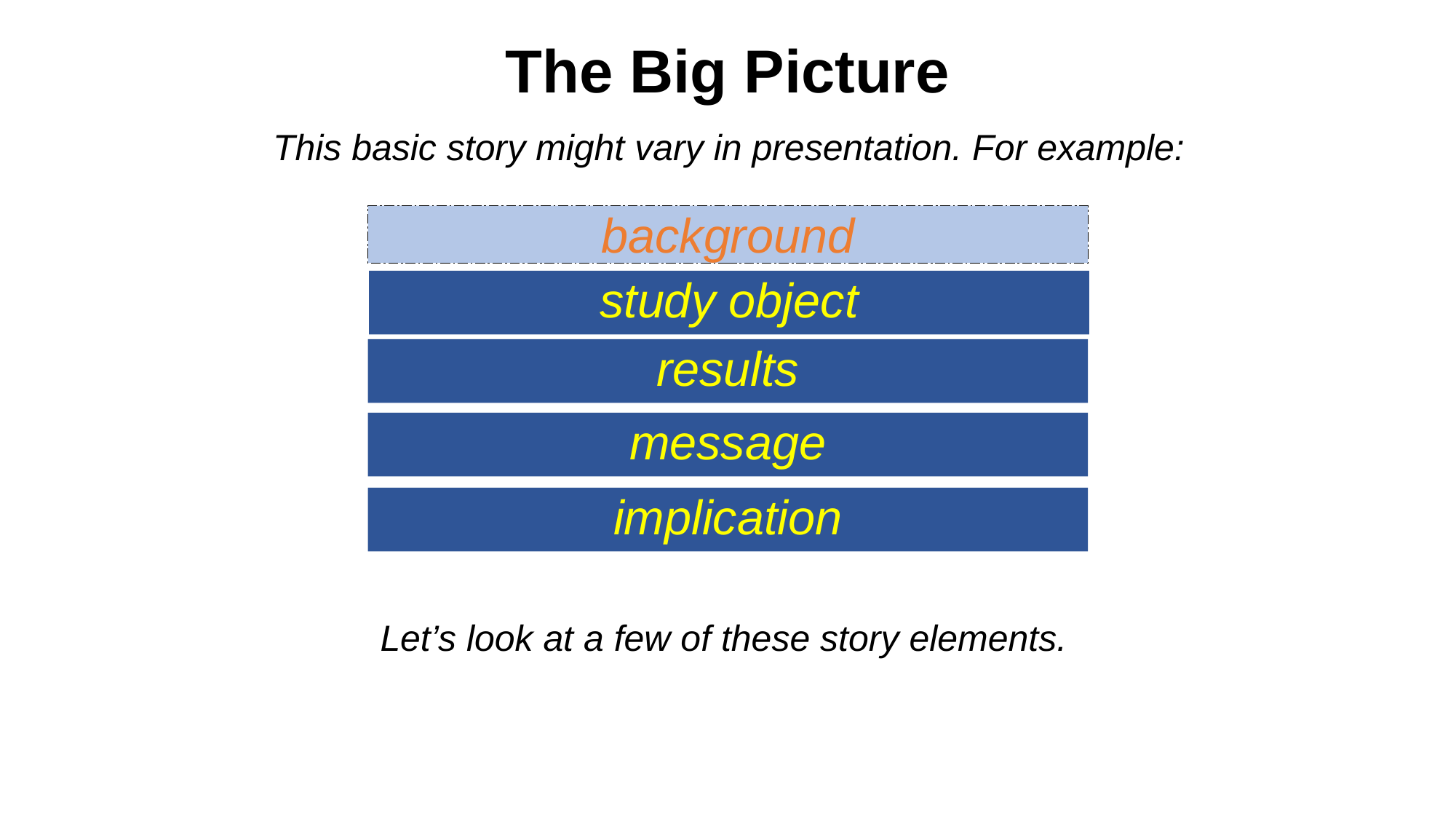

The Big Picture
This basic story might vary in presentation. For example:
background
study object
results
message
implication
Let’s look at a few of these story elements.